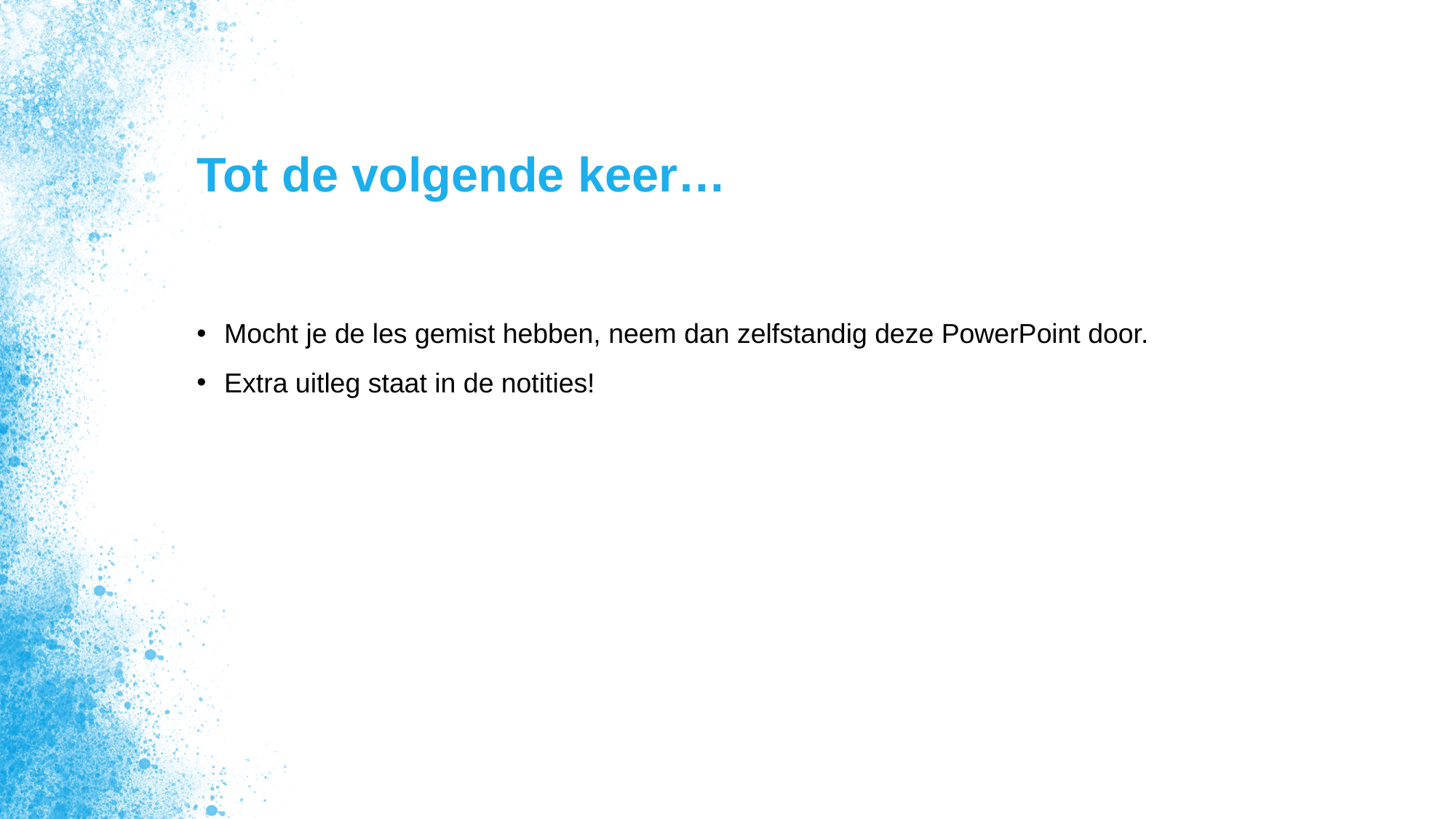

# Tot de volgende keer…

Mocht je de les gemist hebben, neem dan zelfstandig deze PowerPoint door.
Extra uitleg staat in de notities!